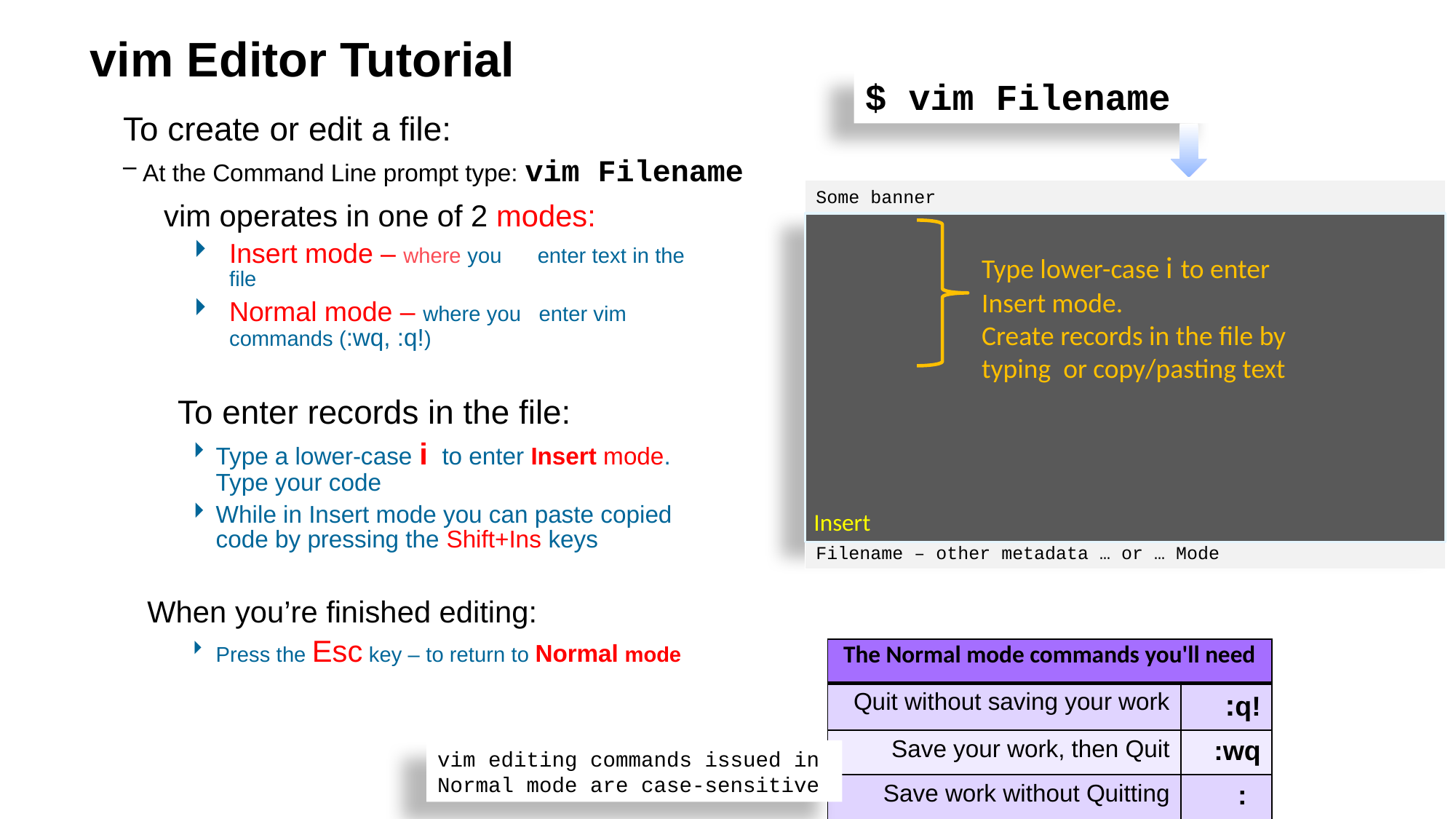

# vim Editor Tutorial
$ vim Filename
To create or edit a file:
At the Command Line prompt type: vim Filename

Some banner
Line1
Line2
Line3
~
~
~
~
~
~
~
~
~
~
~
~

Filename – other metadata … or … Mode
  vim operates in one of 2 modes:
Insert mode – where you      enter text in the file
Normal mode – where you   enter vim commands (:wq, :q!)

   To enter records in the file:
Type a lower-case i  to enter Insert mode.  Type your code
While in Insert mode you can paste copied code by pressing the Shift+Ins keys

When you’re finished editing:
Press the Esc key – to return to Normal mode

Type lower-case i to enter Insert mode.
Create records in the file by typing  or copy/pasting text
Insert
| The Normal mode commands you'll need |  |
| --- | --- |
| Quit without saving your work | :q! |
| Save your work, then Quit | :wq |
| Save work without Quitting | :w |
vim editing commands issued in Normal mode are case-sensitive